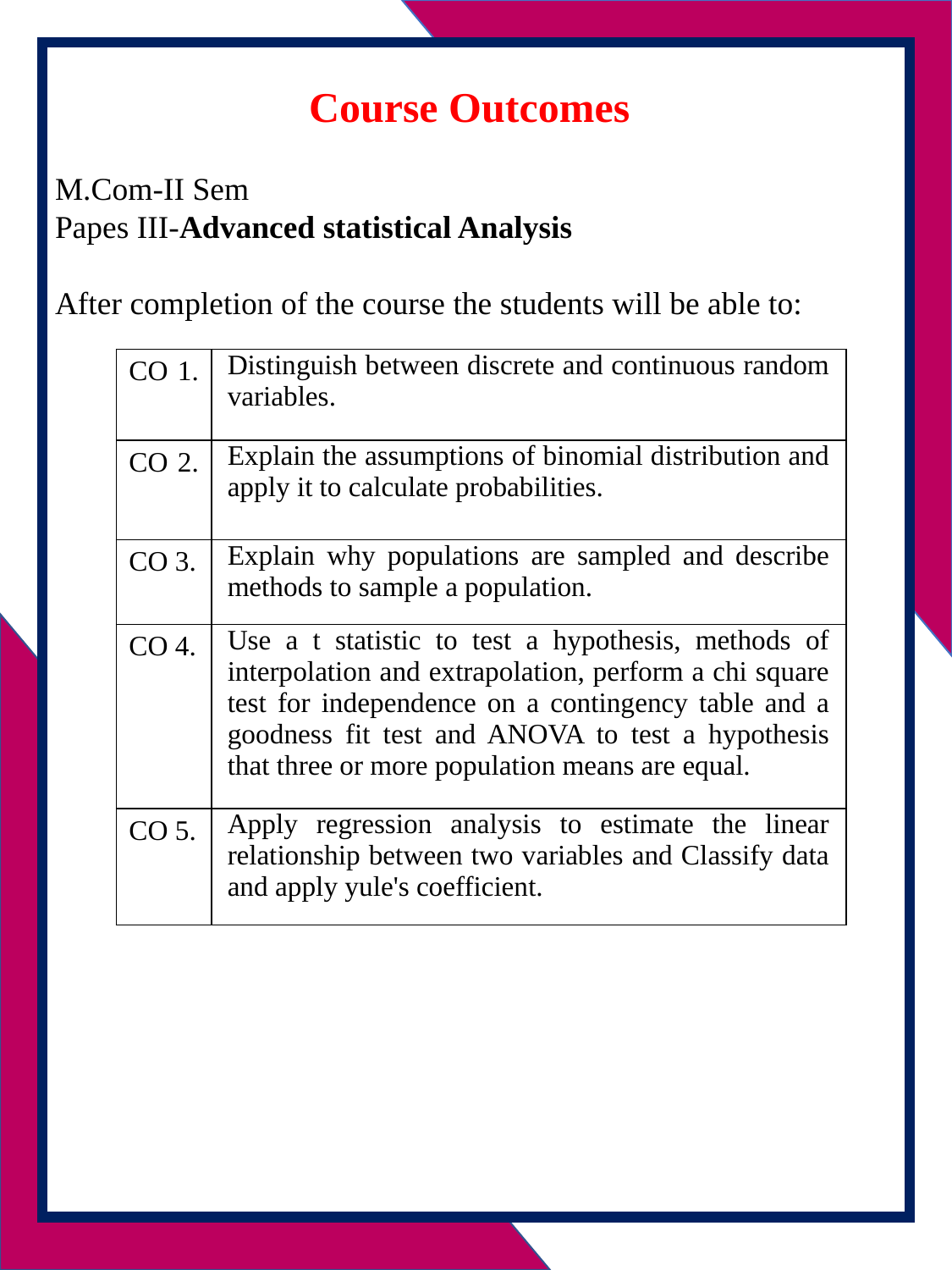

Course Outcomes

M.Com-II Sem
Papes III-Advanced statistical Analysis

After completion of the course the students will be able to:

| CO 1. | Distinguish between discrete and continuous random variables. |
| --- | --- |
| CO 2. | Explain the assumptions of binomial distribution and apply it to calculate probabilities. |
| CO 3. | Explain why populations are sampled and describe methods to sample a population. |
| CO 4. | Use a t statistic to test a hypothesis, methods of interpolation and extrapolation, perform a chi square test for independence on a contingency table and a goodness fit test and ANOVA to test a hypothesis that three or more population means are equal. |
| CO 5. | Apply regression analysis to estimate the linear relationship between two variables and Classify data and apply yule's coefficient. |